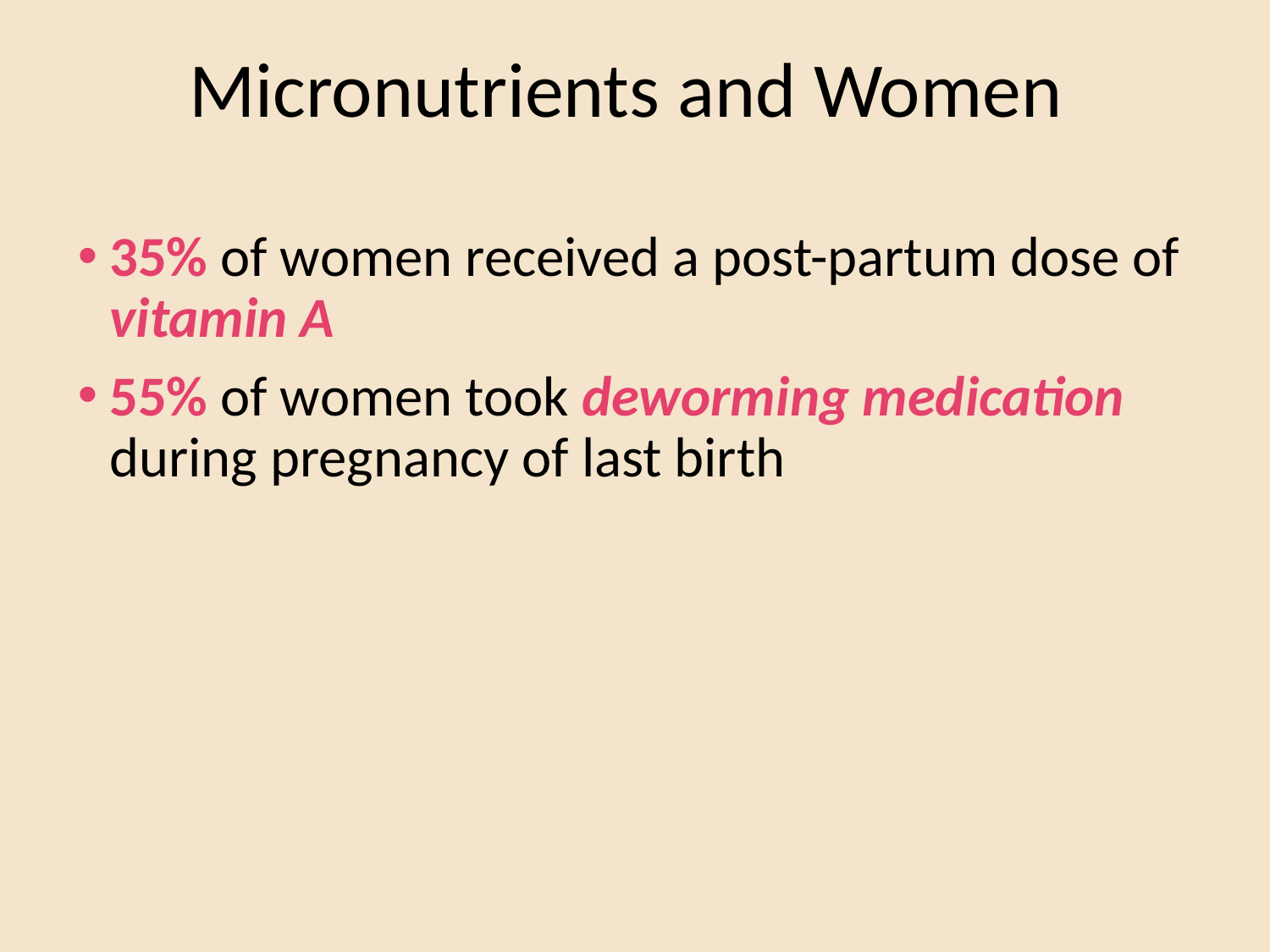

# Micronutrients and Women
35% of women received a post-partum dose of vitamin A
55% of women took deworming medication during pregnancy of last birth